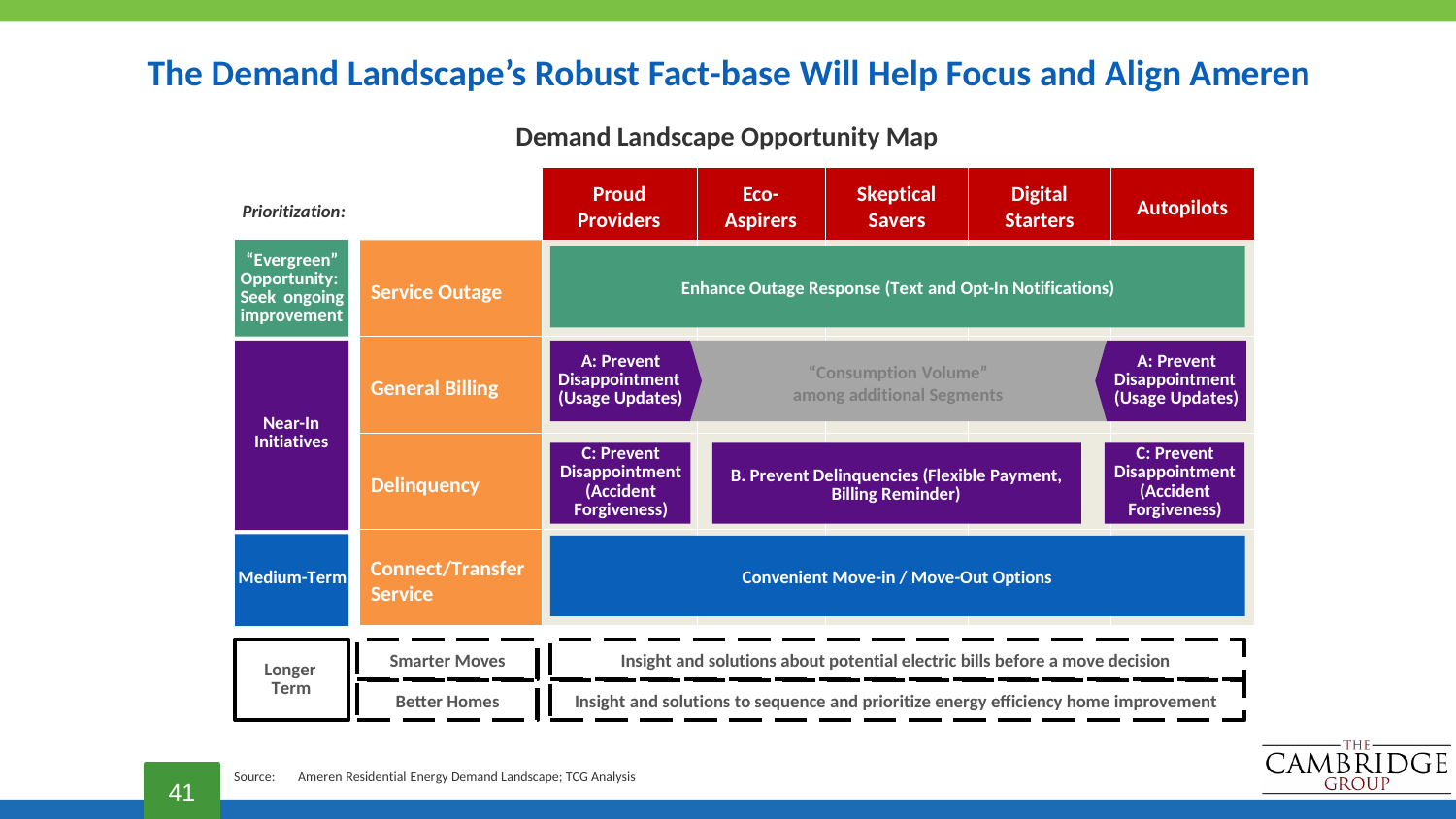

# The Demand Landscape’s Robust Fact-base Will Help Focus and Align Ameren
Demand Landscape Opportunity Map

Proud Providers
Eco- Aspirers
Skeptical Savers
Digital Starters
Autopilots
Prioritization:

“Evergreen” Opportunity: Seek ongoing improvement

Enhance Outage Response (Text and Opt-In Notifications)
Service Outage

Near-In Initiatives

A: Prevent Disappointment (Usage Updates)
A: Prevent Disappointment (Usage Updates)
“Consumption Volume”
General Billing
among additional Segments

C: Prevent Disappointment (Accident Forgiveness)
C: Prevent Disappointment (Accident Forgiveness)
B. Prevent Delinquencies (Flexible Payment,
Delinquency
Billing Reminder)

Connect/Transfer
Service
Medium-Term
Convenient Move-in / Move-Out Options

Longer Term

Insight and solutions about potential electric bills before a move decision
Smarter Moves

Insight and solutions to sequence and prioritize energy efficiency home improvement
Better Homes
41
Source:
Ameren Residential Energy Demand Landscape; TCG Analysis